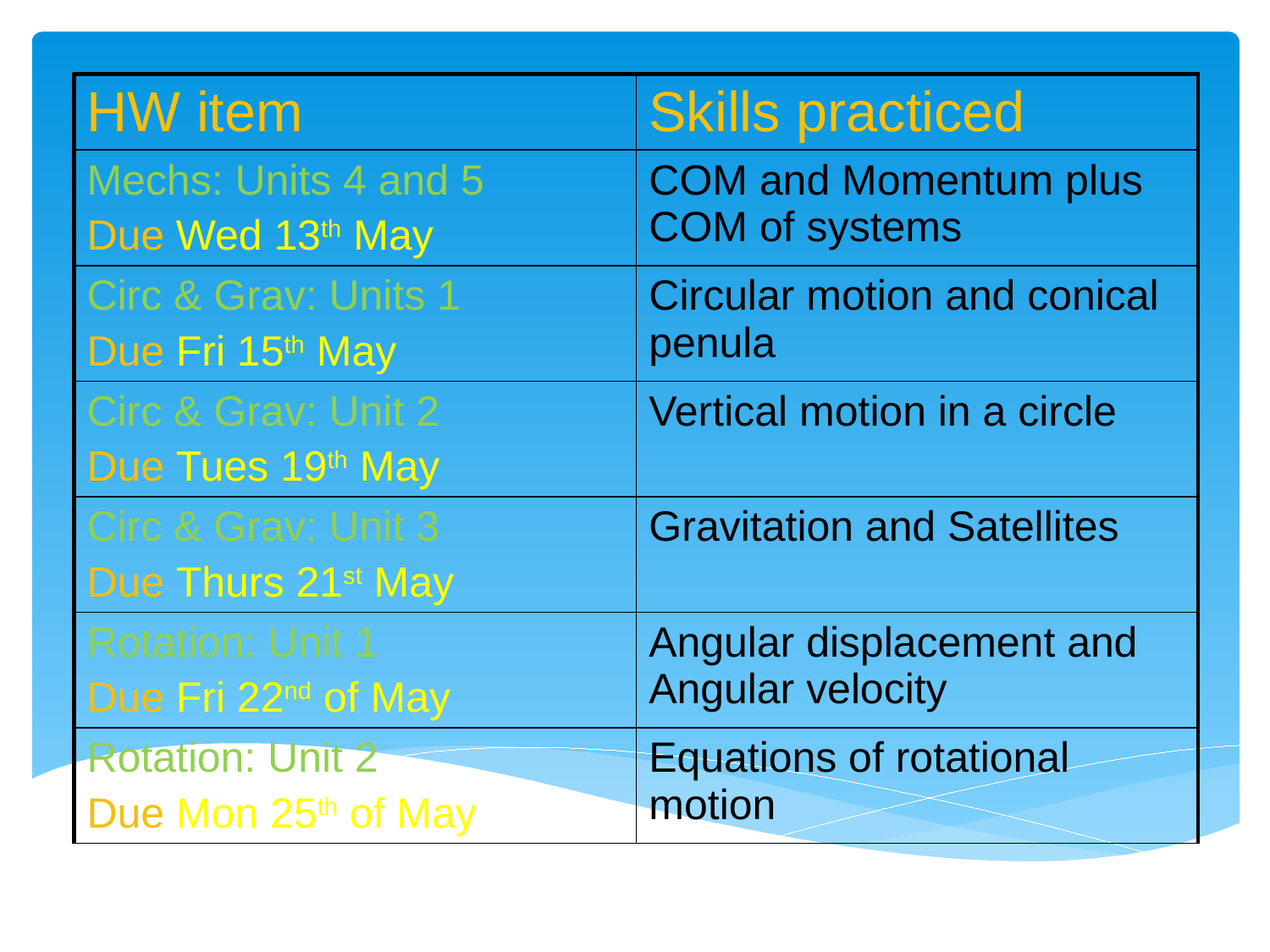

| HW item | Skills practiced |
| --- | --- |
| Mechs: Units 4 and 5 Due Wed 13th May | COM and Momentum plus COM of systems |
| Circ & Grav: Units 1 Due Fri 15th May | Circular motion and conical penula |
| Circ & Grav: Unit 2 Due Tues 19th May | Vertical motion in a circle |
| Circ & Grav: Unit 3 Due Thurs 21st May | Gravitation and Satellites |
| Rotation: Unit 1 Due Fri 22nd of May | Angular displacement and Angular velocity |
| Rotation: Unit 2 Due Mon 25th of May | Equations of rotational motion |